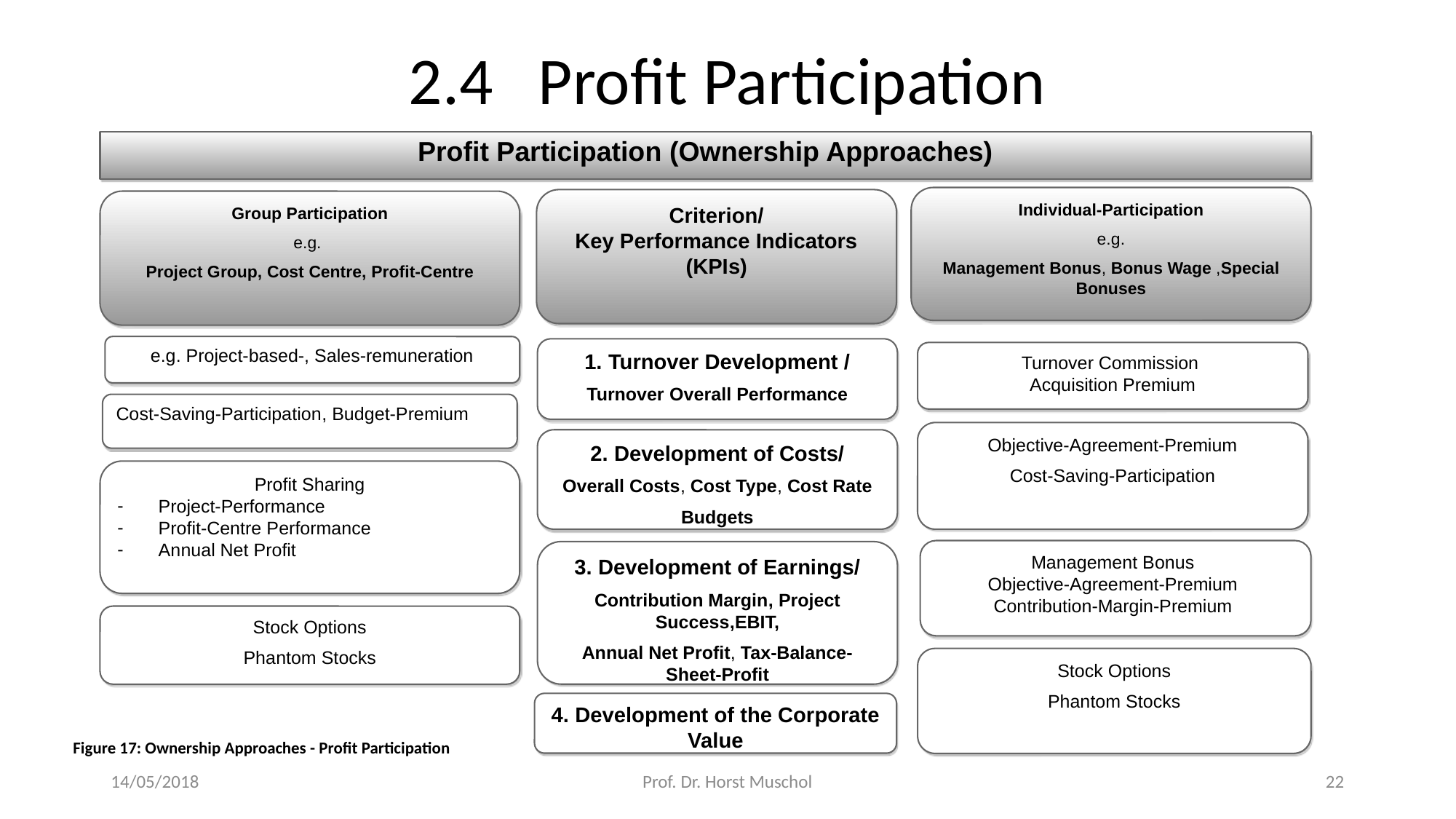

# 2.4   Profit Participation
Profit Participation (Ownership Approaches)
Individual-Participation
e.g.
Management Bonus, Bonus Wage ,Special Bonuses
Criterion/
Key Performance Indicators (KPIs)
Group Participation
e.g.
Project Group, Cost Centre, Profit-Centre
e.g. Project-based-, Sales-remuneration
1. Turnover Development /
Turnover Overall Performance
Turnover Commission
Acquisition Premium
Cost-Saving-Participation, Budget-Premium

Objective-Agreement-Premium
Cost-Saving-Participation

2. Development of Costs/
Overall Costs, Cost Type, Cost Rate
Budgets

Profit Sharing
Project-Performance
Profit-Centre Performance
Annual Net Profit
Management Bonus
Objective-Agreement-Premium
Contribution-Margin-Premium

3. Development of Earnings/
Contribution Margin, Project Success,EBIT,
Annual Net Profit, Tax-Balance-Sheet-Profit
Stock Options
Phantom Stocks
Stock Options
Phantom Stocks
4. Development of the Corporate Value

Figure 17: Ownership Approaches - Profit Participation
14/05/2018
Prof. Dr. Horst Muschol
22